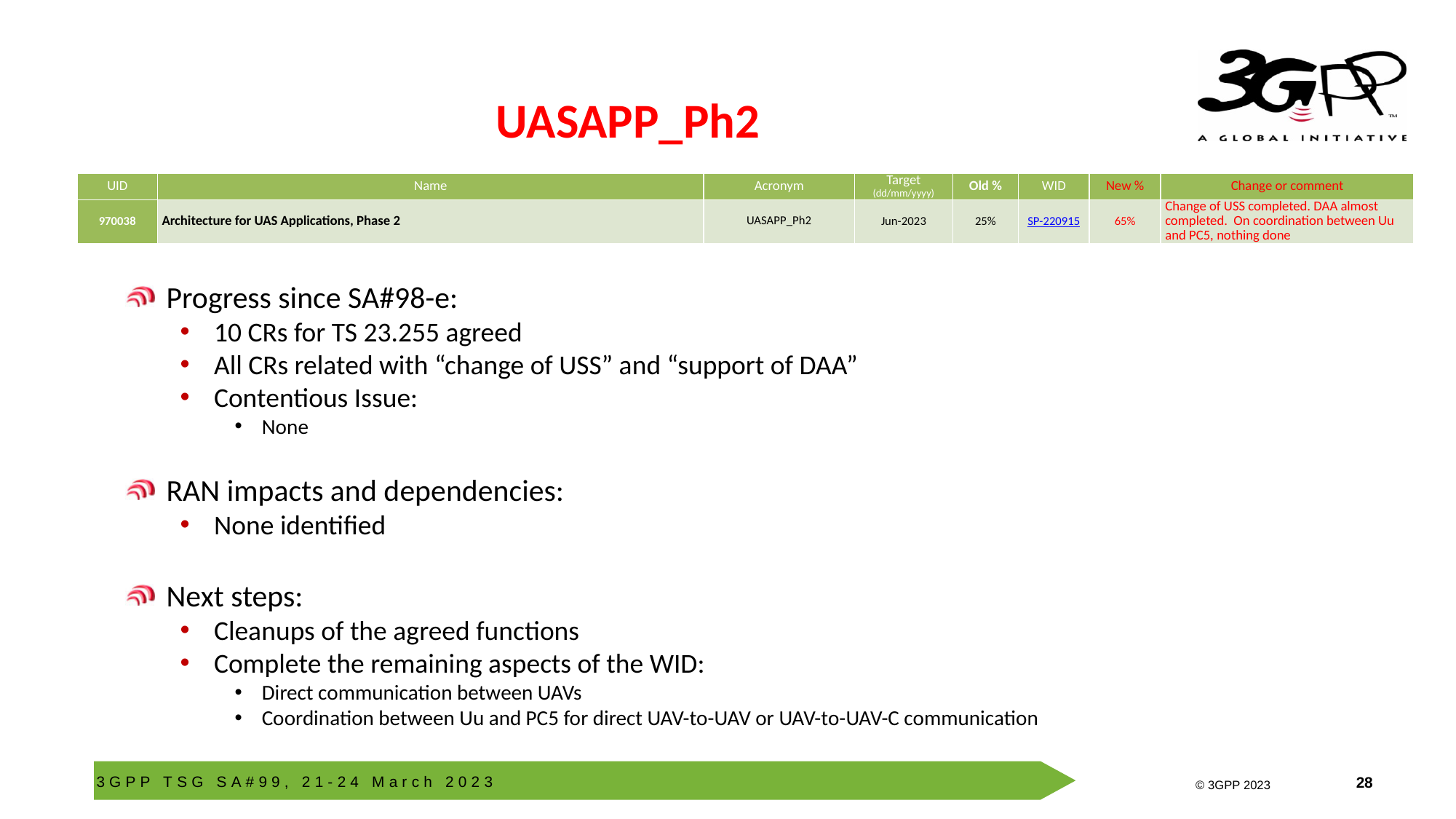

# UASAPP_Ph2
| UID | Name | Acronym | Target (dd/mm/yyyy) | Old % | WID | New % | Change or comment |
| --- | --- | --- | --- | --- | --- | --- | --- |
| 970038 | Architecture for UAS Applications, Phase 2 | UASAPP\_Ph2 | Jun-2023 | 25% | SP-220915 | 65% | Change of USS completed. DAA almost completed. On coordination between Uu and PC5, nothing done |
Progress since SA#98-e:
10 CRs for TS 23.255 agreed
All CRs related with “change of USS” and “support of DAA”
Contentious Issue:
None

RAN impacts and dependencies:
None identified

Next steps:
Cleanups of the agreed functions
Complete the remaining aspects of the WID:
Direct communication between UAVs
Coordination between Uu and PC5 for direct UAV-to-UAV or UAV-to-UAV-C communication